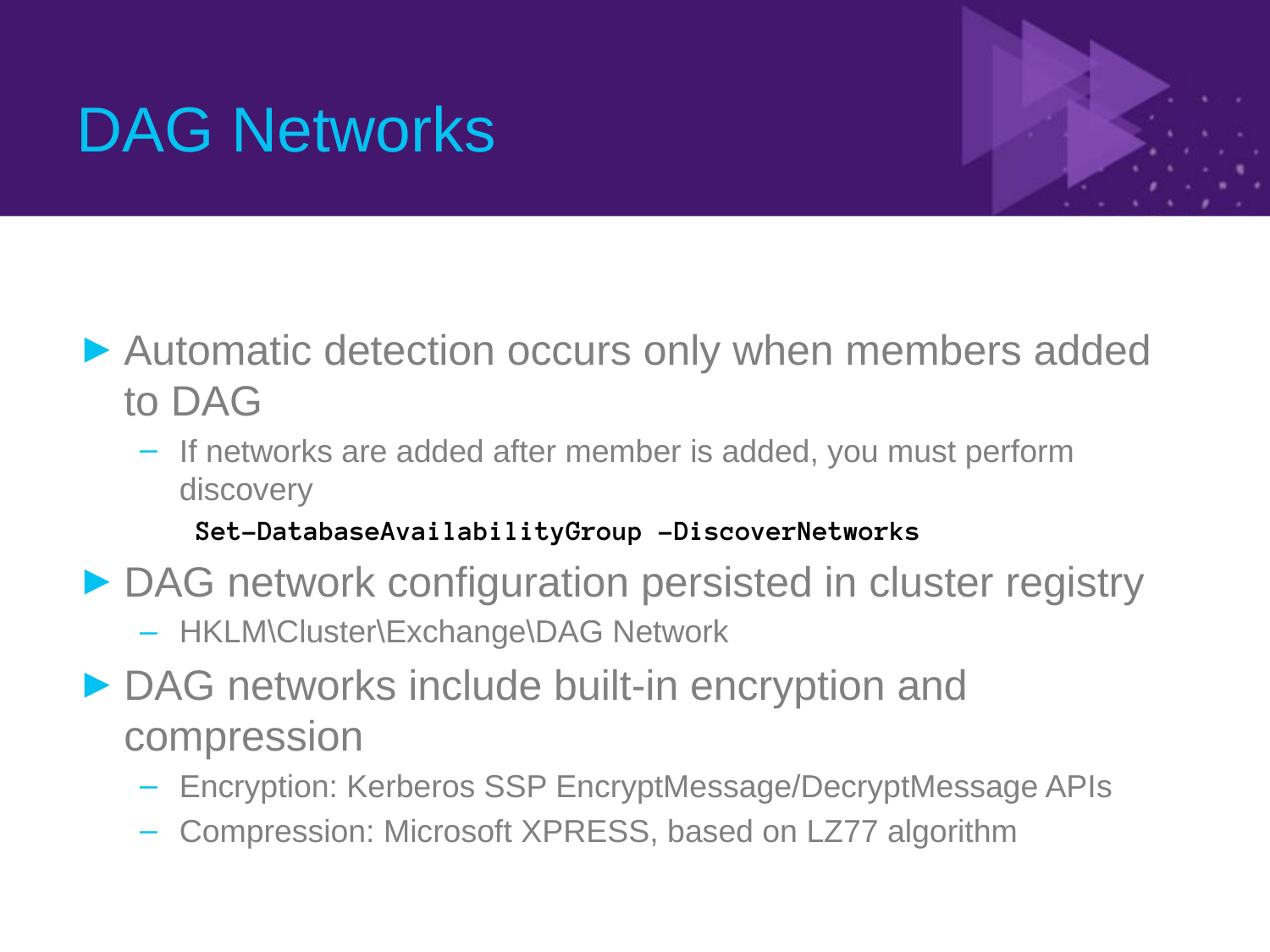

# DAG Networks
Automatic detection occurs only when members added to DAG
If networks are added after member is added, you must perform discovery
Set-DatabaseAvailabilityGroup -DiscoverNetworks
DAG network configuration persisted in cluster registry
HKLM\Cluster\Exchange\DAG Network
DAG networks include built-in encryption and compression
Encryption: Kerberos SSP EncryptMessage/DecryptMessage APIs
Compression: Microsoft XPRESS, based on LZ77 algorithm